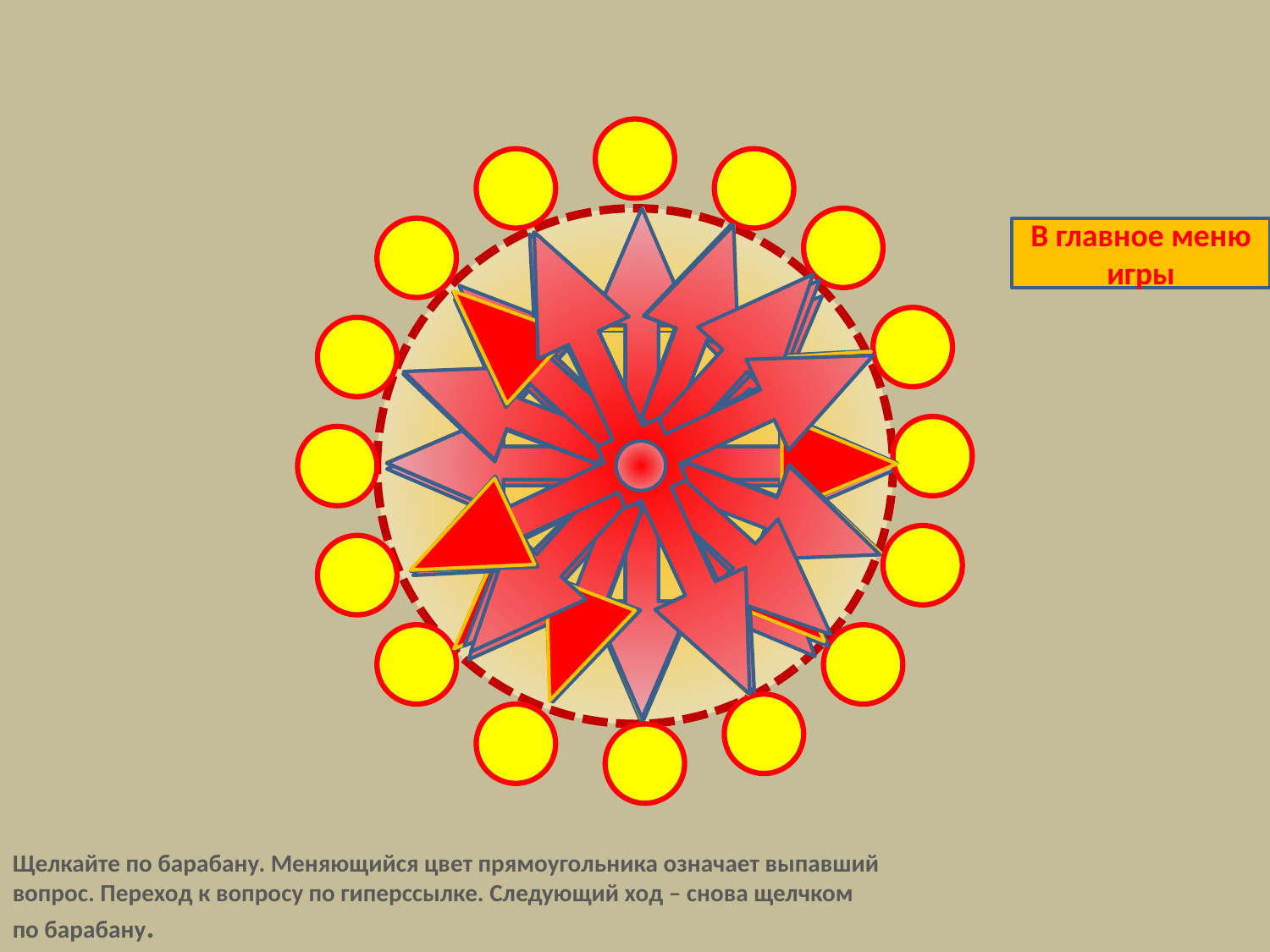

В главное меню игры

Щелкайте по барабану. Меняющийся цвет прямоугольника означает выпавший вопрос. Переход к вопросу по гиперссылке. Следующий ход – снова щелчком по барабану.